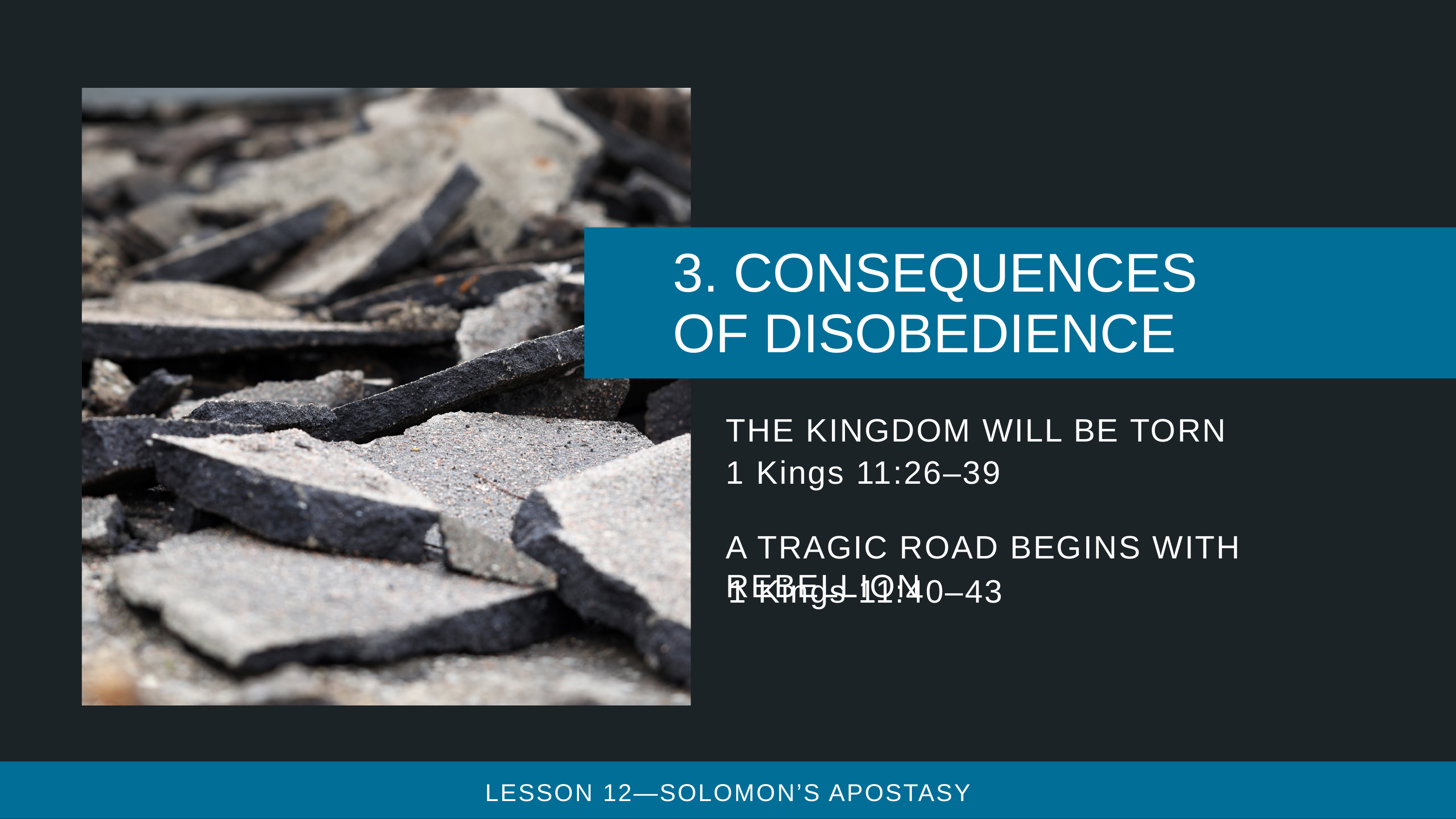

THE KINGDOM WILL BE TORN
1 Kings 11:26–39
A TRAGIC ROAD BEGINS WITH REBELLION
1 Kings 11:40–43